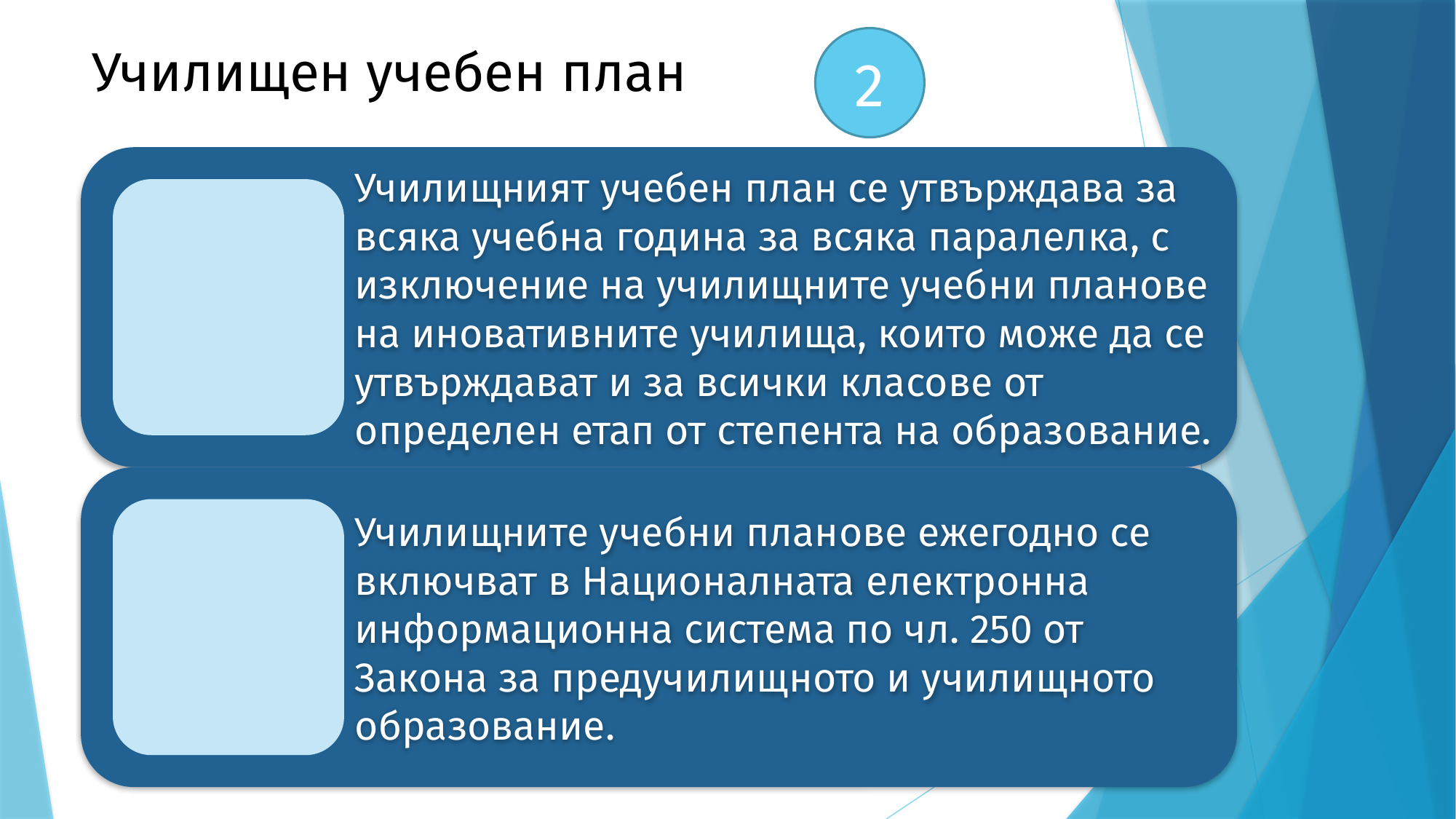

2
# Училищен учебен план
Училищният учебен план се утвърждава за всяка учебна година за всяка паралелка, с изключение на училищните учебни планове на иновативните училища, които може да се утвърждават и за всички класове от определен етап от степента на образование.
Училищните учебни планове ежегодно се включват в Националната електронна информационна система по чл. 250 от Закона за предучилищното и училищното образование.